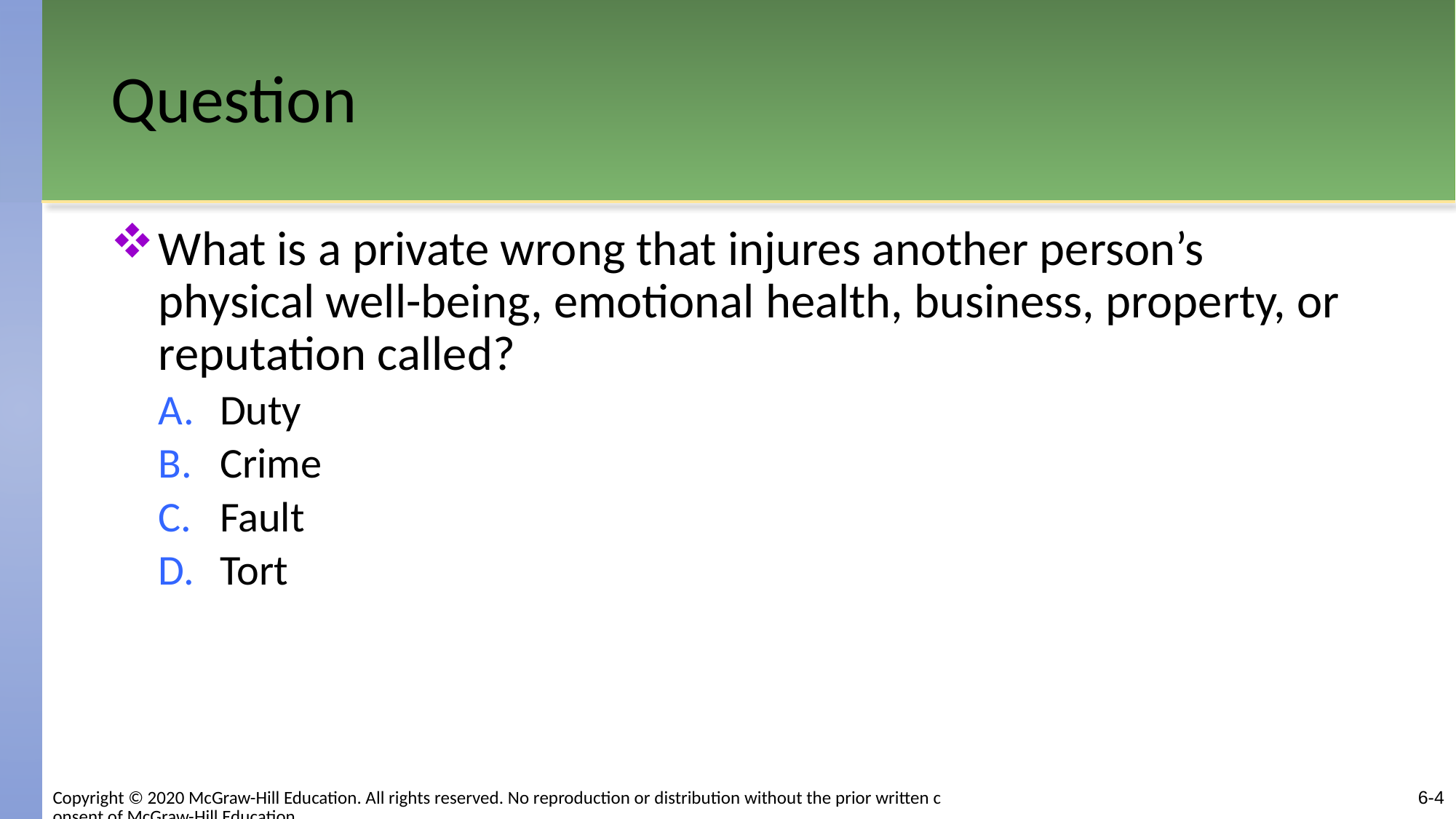

# Question
What is a private wrong that injures another person’s physical well-being, emotional health, business, property, or reputation called?
Duty
Crime
Fault
Tort
Copyright © 2020 McGraw-Hill Education. All rights reserved. No reproduction or distribution without the prior written consent of McGraw-Hill Education.
6-4